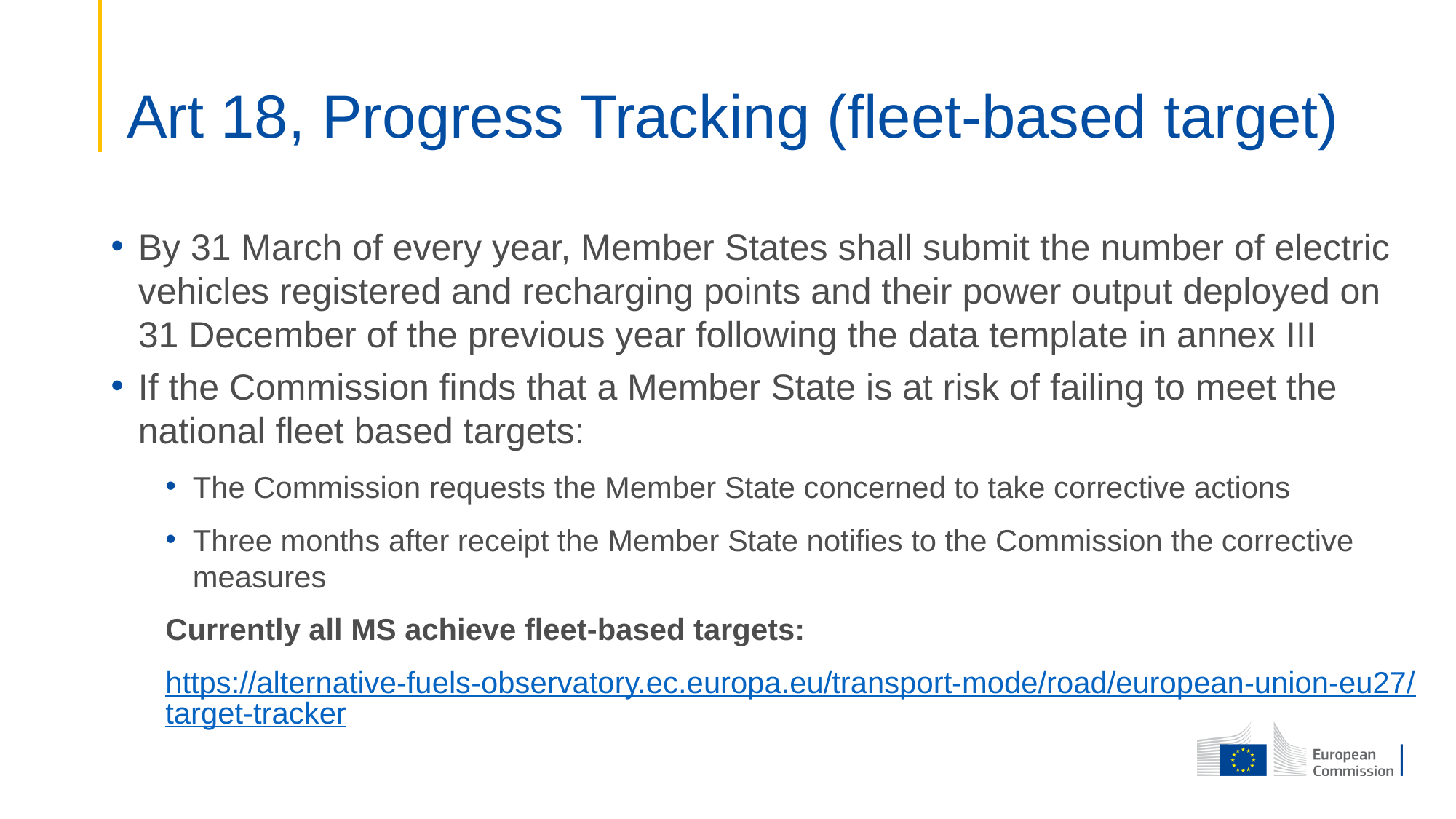

# Art 18, Progress Tracking (fleet-based target)
By 31 March of every year, Member States shall submit the number of electric vehicles registered and recharging points and their power output deployed on 31 December of the previous year following the data template in annex III
If the Commission finds that a Member State is at risk of failing to meet the national fleet based targets:
The Commission requests the Member State concerned to take corrective actions
Three months after receipt the Member State notifies to the Commission the corrective measures
Currently all MS achieve fleet-based targets:
https://alternative-fuels-observatory.ec.europa.eu/transport-mode/road/european-union-eu27/target-tracker